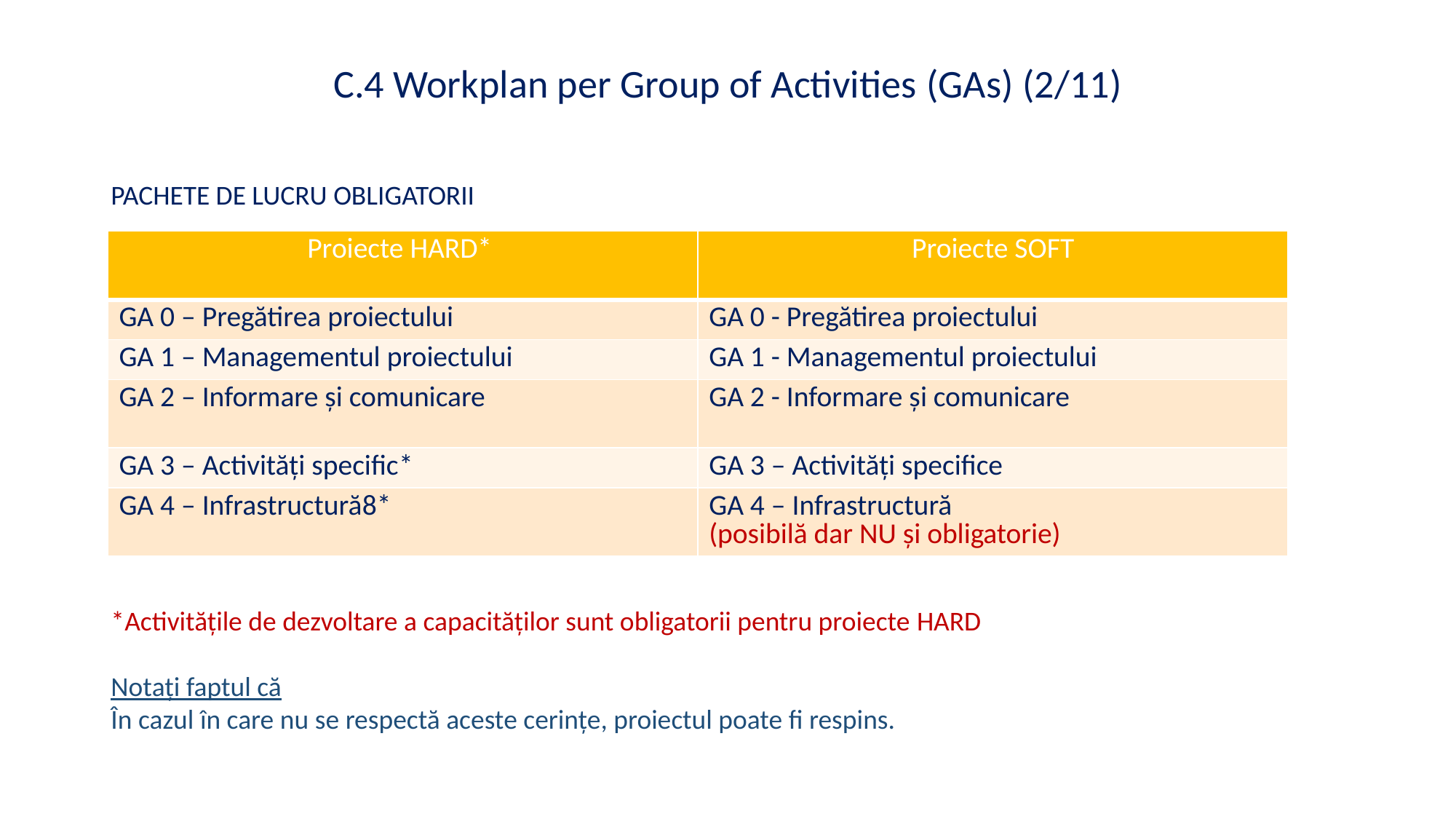

# C.4 Workplan per Group of Activities (GAs) (2/11)

PACHETE DE LUCRU OBLIGATORII

*Activitățile de dezvoltare a capacităților sunt obligatorii pentru proiecte HARD

Notați faptul că
În cazul în care nu se respectă aceste cerințe, proiectul poate fi respins.

| Proiecte HARD\* | Proiecte SOFT |
| --- | --- |
| GA 0 – Pregătirea proiectului | GA 0 - Pregătirea proiectului |
| GA 1 – Managementul proiectului | GA 1 - Managementul proiectului |
| GA 2 – Informare și comunicare | GA 2 - Informare și comunicare |
| GA 3 – Activități specific\* | GA 3 – Activități specifice |
| GA 4 – Infrastructură8\* | GA 4 – Infrastructură (posibilă dar NU și obligatorie) |